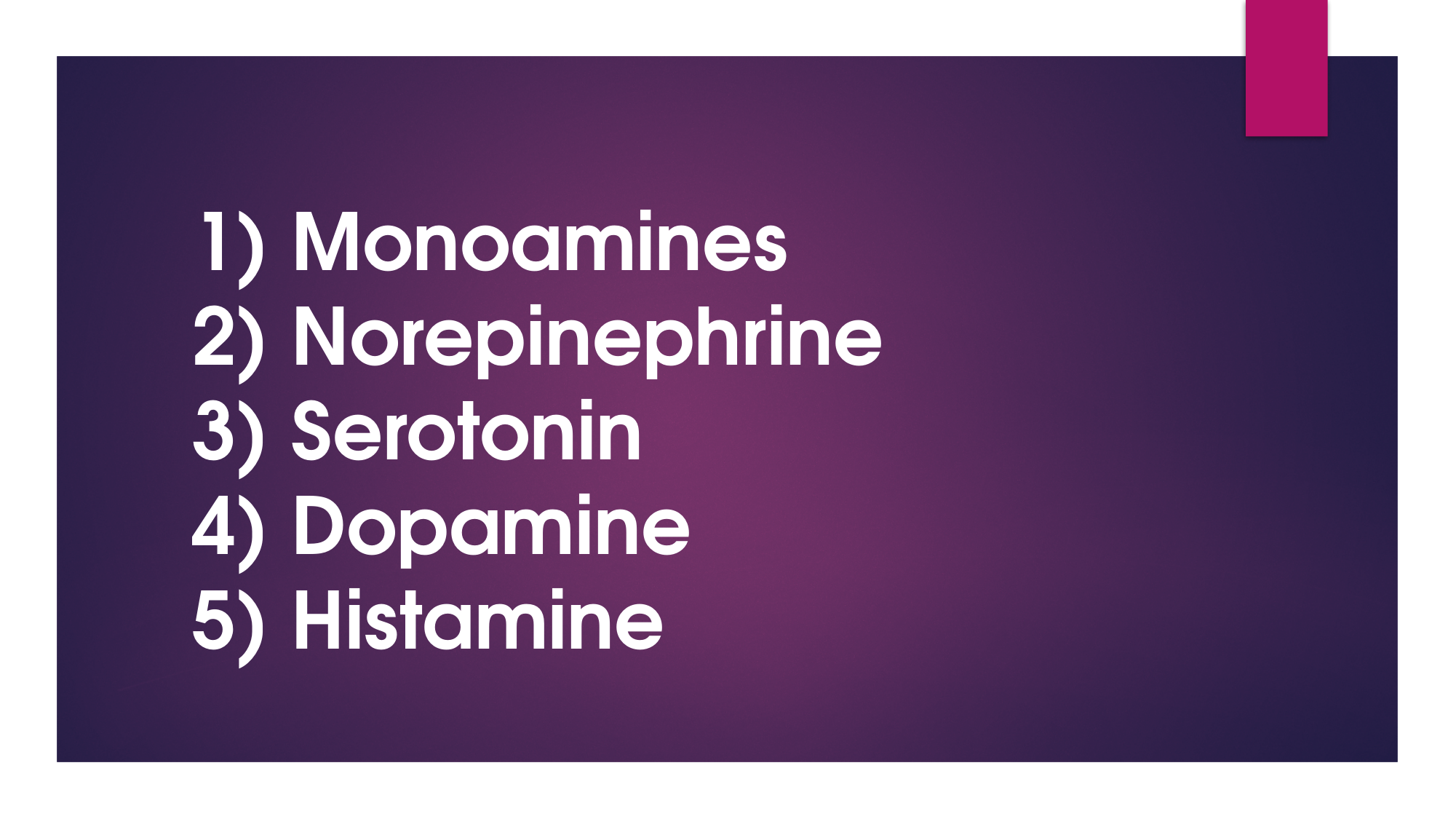

1) Monoamines
2) Norepinephrine
3) Serotonin
4) Dopamine
5) Histamine